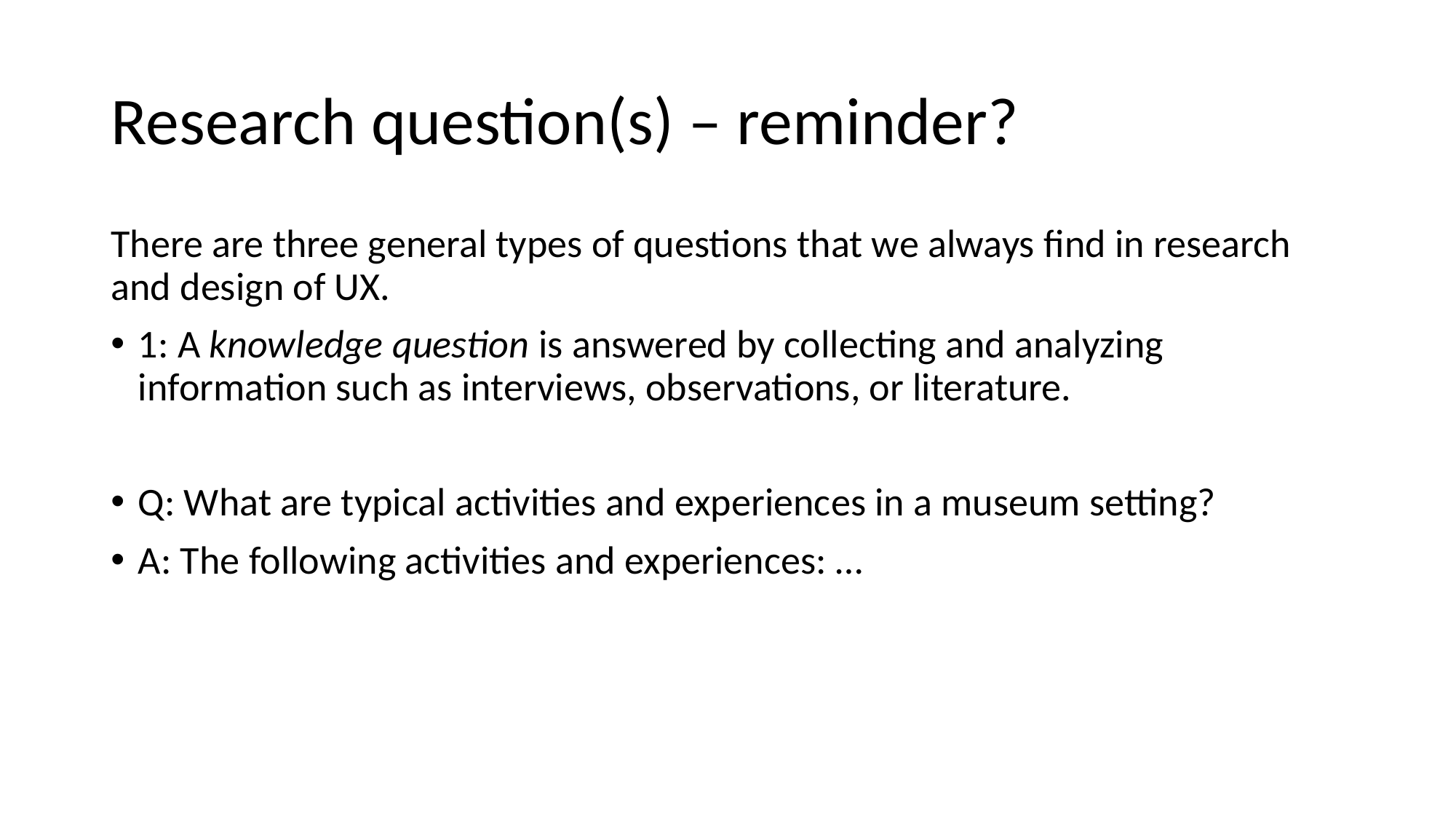

# Research question(s) – reminder?
There are three general types of questions that we always find in research and design of UX.
1: A knowledge question is answered by collecting and analyzing information such as interviews, observations, or literature.

Q: What are typical activities and experiences in a museum setting?
A: The following activities and experiences: …